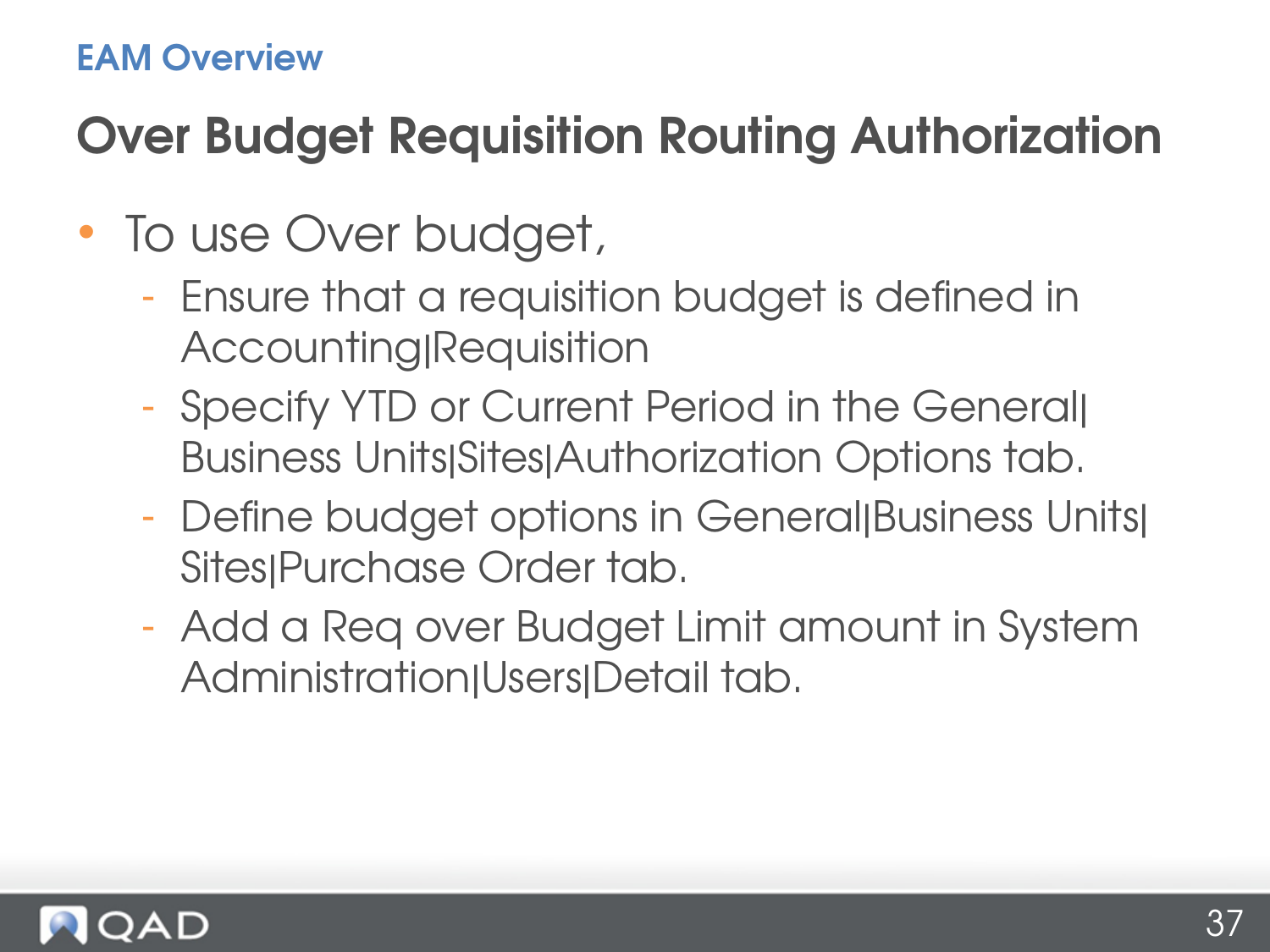

EAM Overview
# Over Budget Requisition Routing Authorization
To use Over budget,
Ensure that a requisition budget is defined in Accounting|Requisition
Specify YTD or Current Period in the General|Business Units|Sites|Authorization Options tab.
Define budget options in General|Business Units|Sites|Purchase Order tab.
Add a Req over Budget Limit amount in System Administration|Users|Detail tab.
37